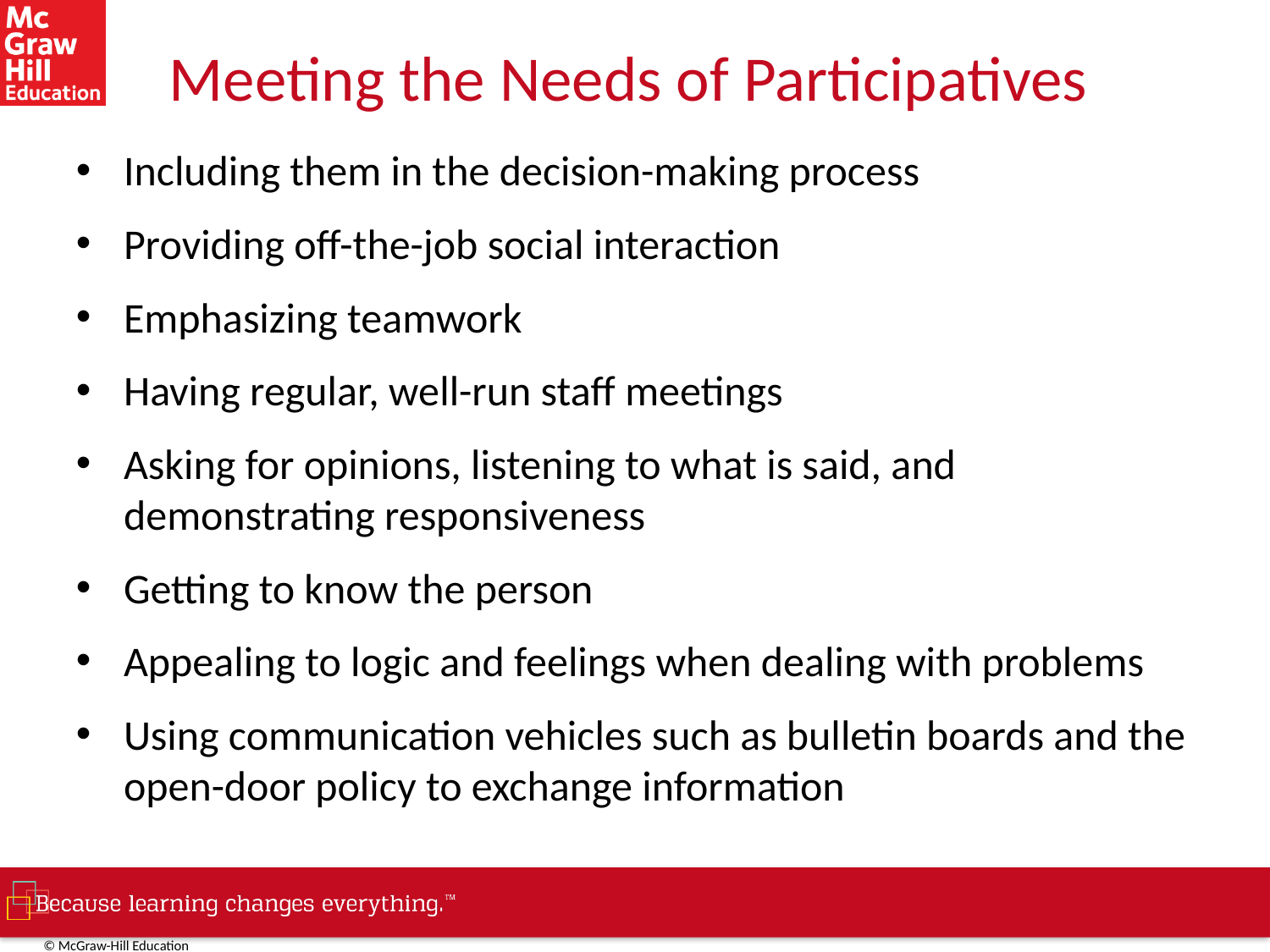

# Meeting the Needs of Participatives
Including them in the decision-making process
Providing off-the-job social interaction
Emphasizing teamwork
Having regular, well-run staff meetings
Asking for opinions, listening to what is said, and demonstrating responsiveness
Getting to know the person
Appealing to logic and feelings when dealing with problems
Using communication vehicles such as bulletin boards and the open-door policy to exchange information